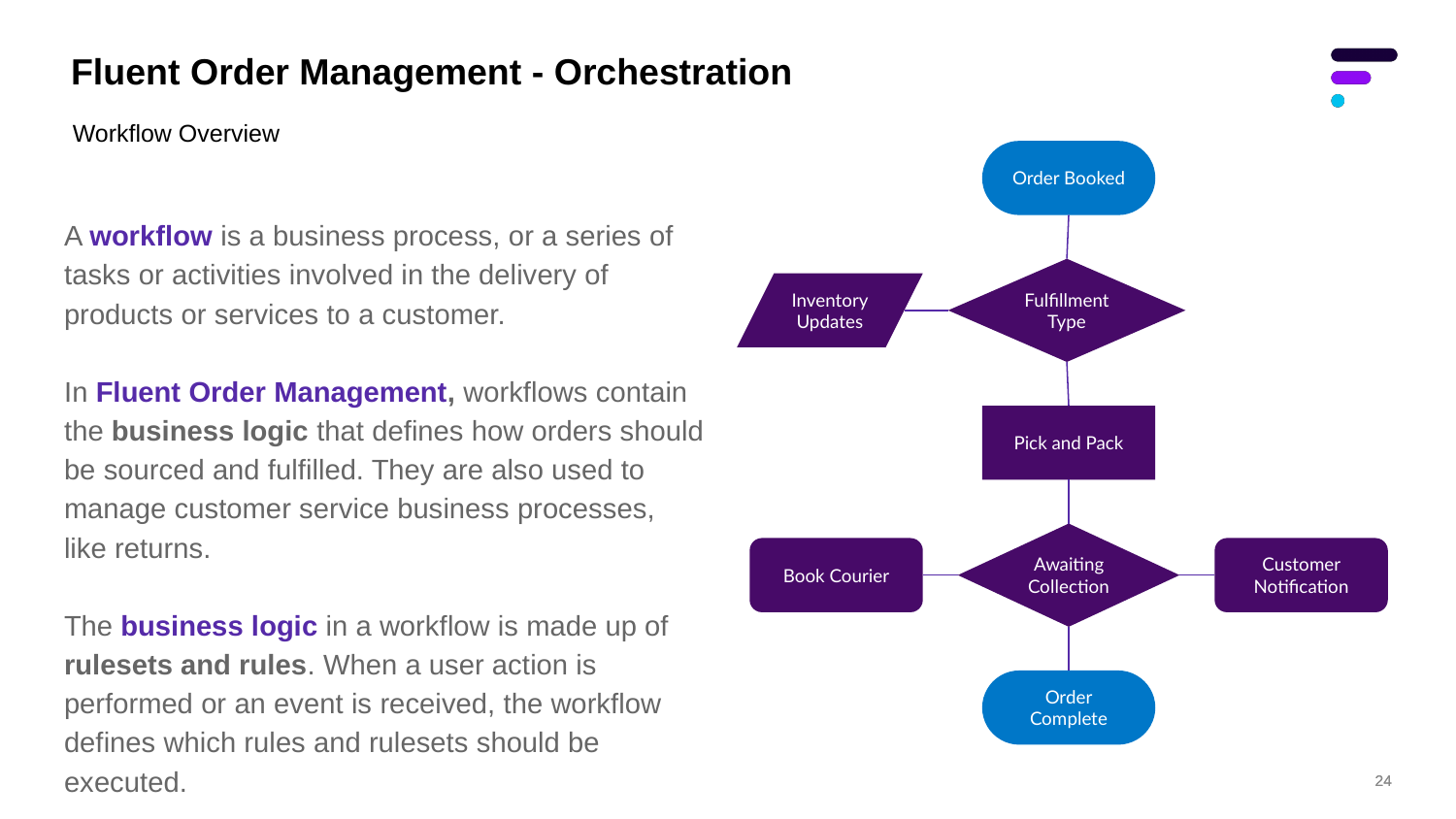

# Fluent Order Management - Orchestration
Workflow Overview
Order Booked
Fulfillment Type
Inventory Updates
Pick and Pack
Awaiting Collection
Book Courier
Customer Notification
Order Complete
A workflow is a business process, or a series of tasks or activities involved in the delivery of products or services to a customer.

In Fluent Order Management, workflows contain the business logic that defines how orders should be sourced and fulfilled. They are also used to manage customer service business processes, like returns.

The business logic in a workflow is made up of rulesets and rules. When a user action is performed or an event is received, the workflow defines which rules and rulesets should be executed.